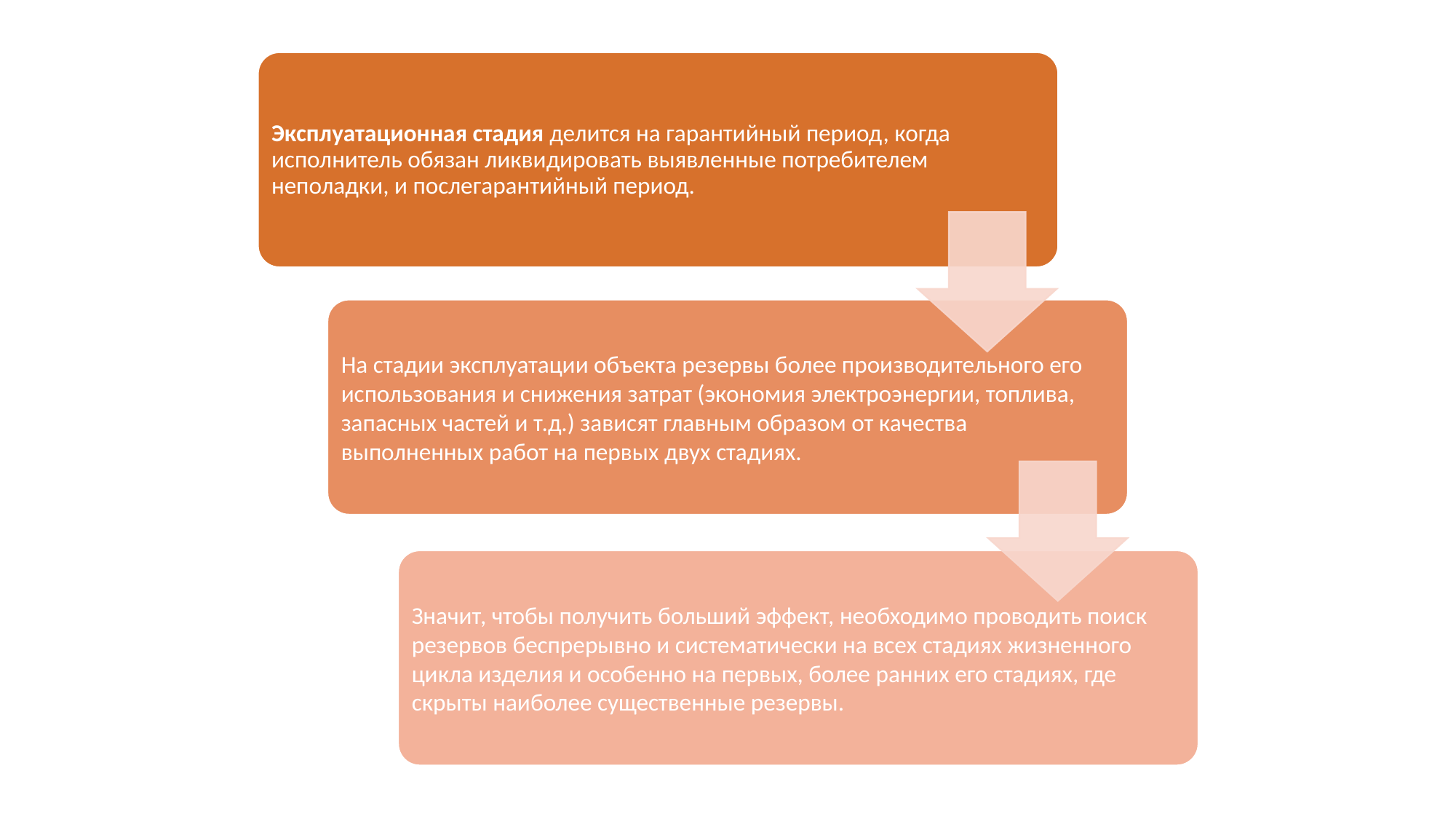

Эксплуатационная стадия делится на гарантийный период, когда исполнитель обязан ликвидировать выявленные потребителем неполадки, и послегарантийный период.
На стадии эксплуатации объекта резервы более производительного его использования и снижения затрат (экономия электроэнергии, топлива, запасных частей и т.д.) зависят главным образом от качества выполненных работ на первых двух стадиях.
Значит, чтобы получить больший эффект, необходимо проводить поиск резервов беспрерывно и систематически на всех стадиях жизненного цикла изделия и особенно на первых, более ранних его стадиях, где скрыты наиболее существенные резервы.